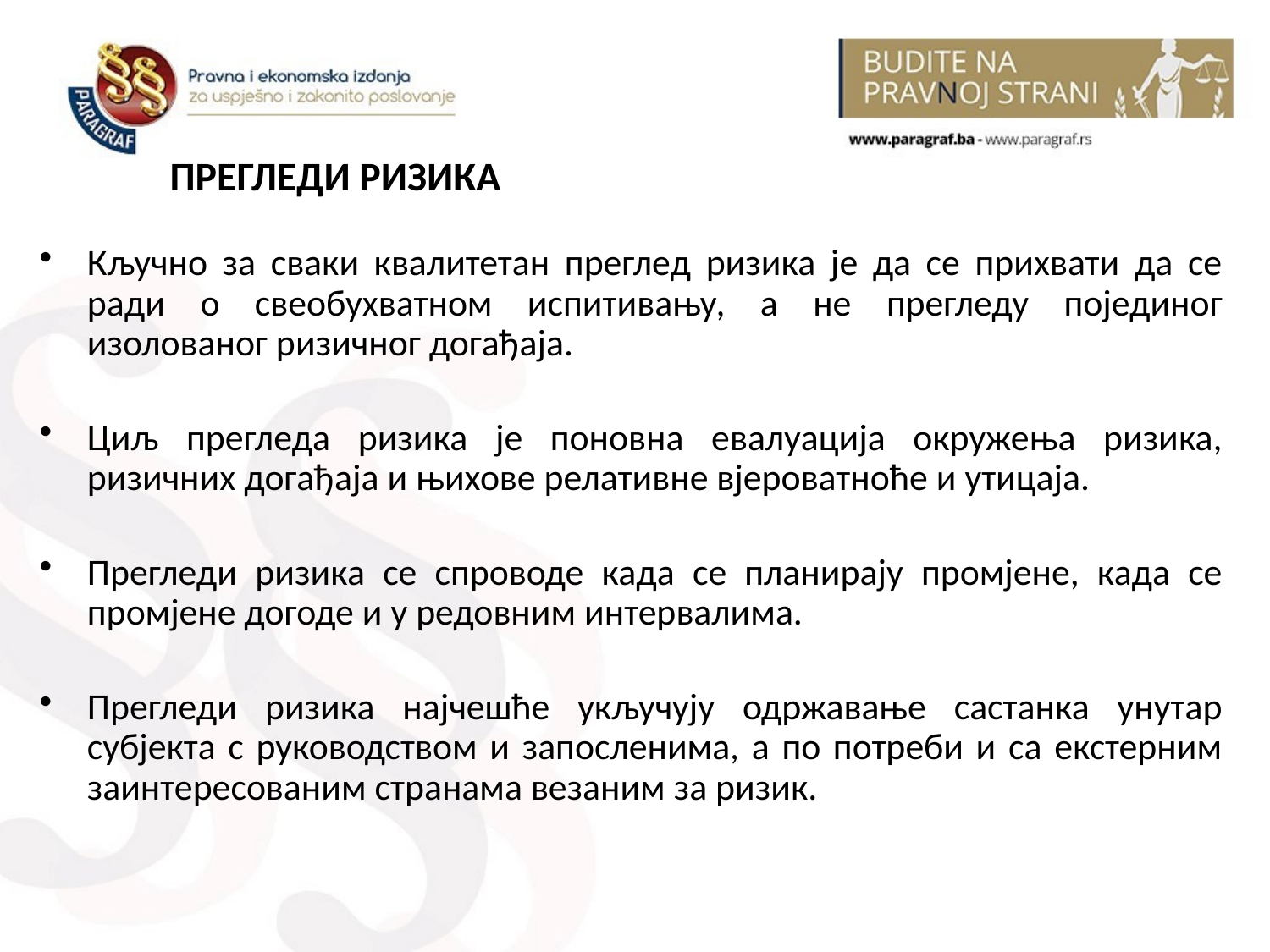

# ПРЕГЛЕДИ РИЗИКА
Кључно за сваки квалитетан преглед ризика је да се прихвати да се ради о свеобухватном испитивању, а не прегледу појединог изолованог ризичног догађаја.

Циљ прегледа ризика је поновна евалуација окружења ризика, ризичних догађаја и њихове релативне вјероватноће и утицаја.

Прегледи ризика се спроводе када се планирају промјене, када се промјене догоде и у редовним интервалима.

Прегледи ризика најчешће укључују одржавање састанка унутар субјекта с руководством и запосленима, а по потреби и са екстерним заинтересованим странама везаним за ризик.